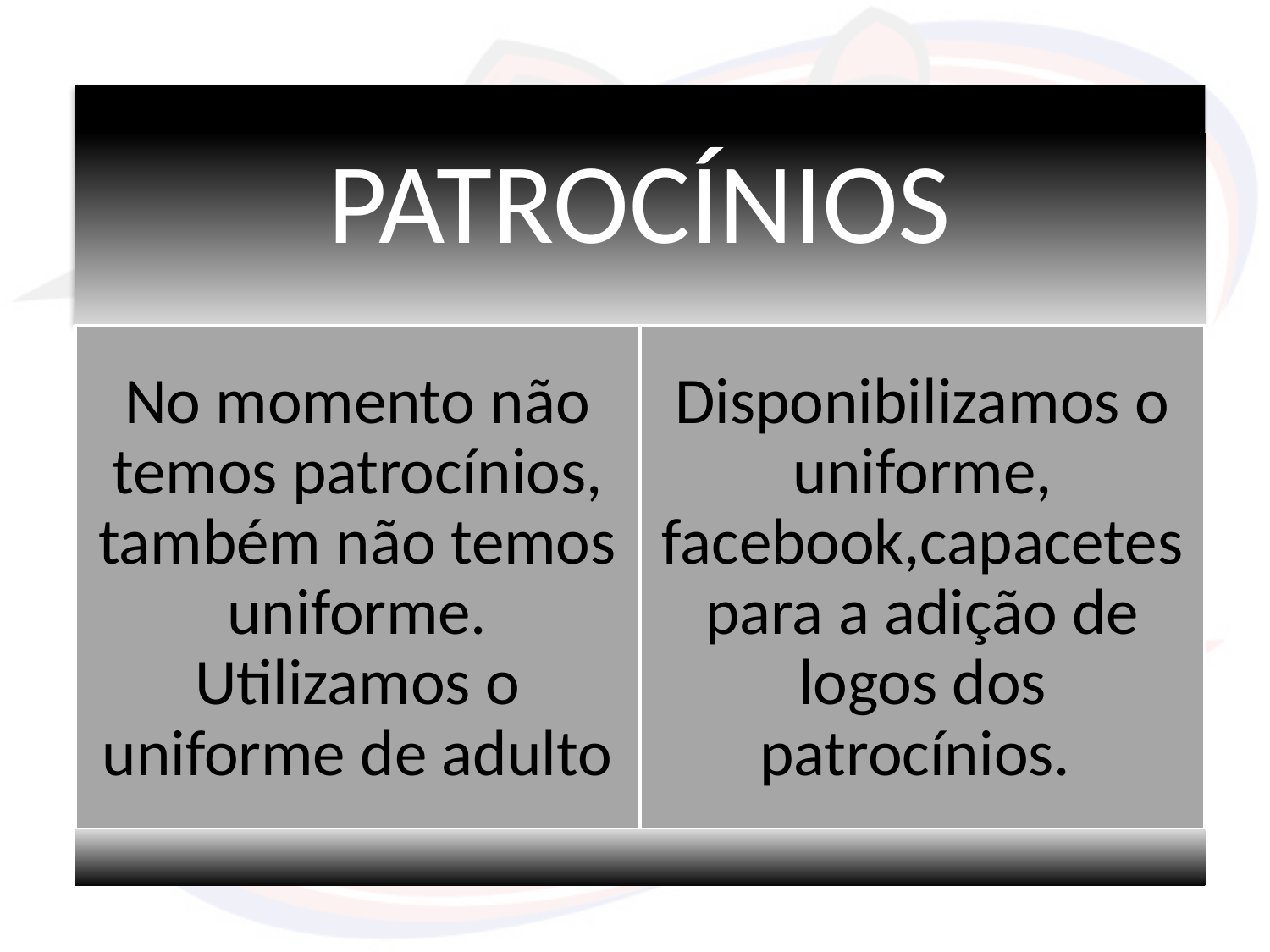

PATROCÍNIOS
No momento não temos patrocínios, também não temos uniforme. Utilizamos o uniforme de adulto
Disponibilizamos o uniforme, facebook,capacetes para a adição de logos dos patrocínios.
#